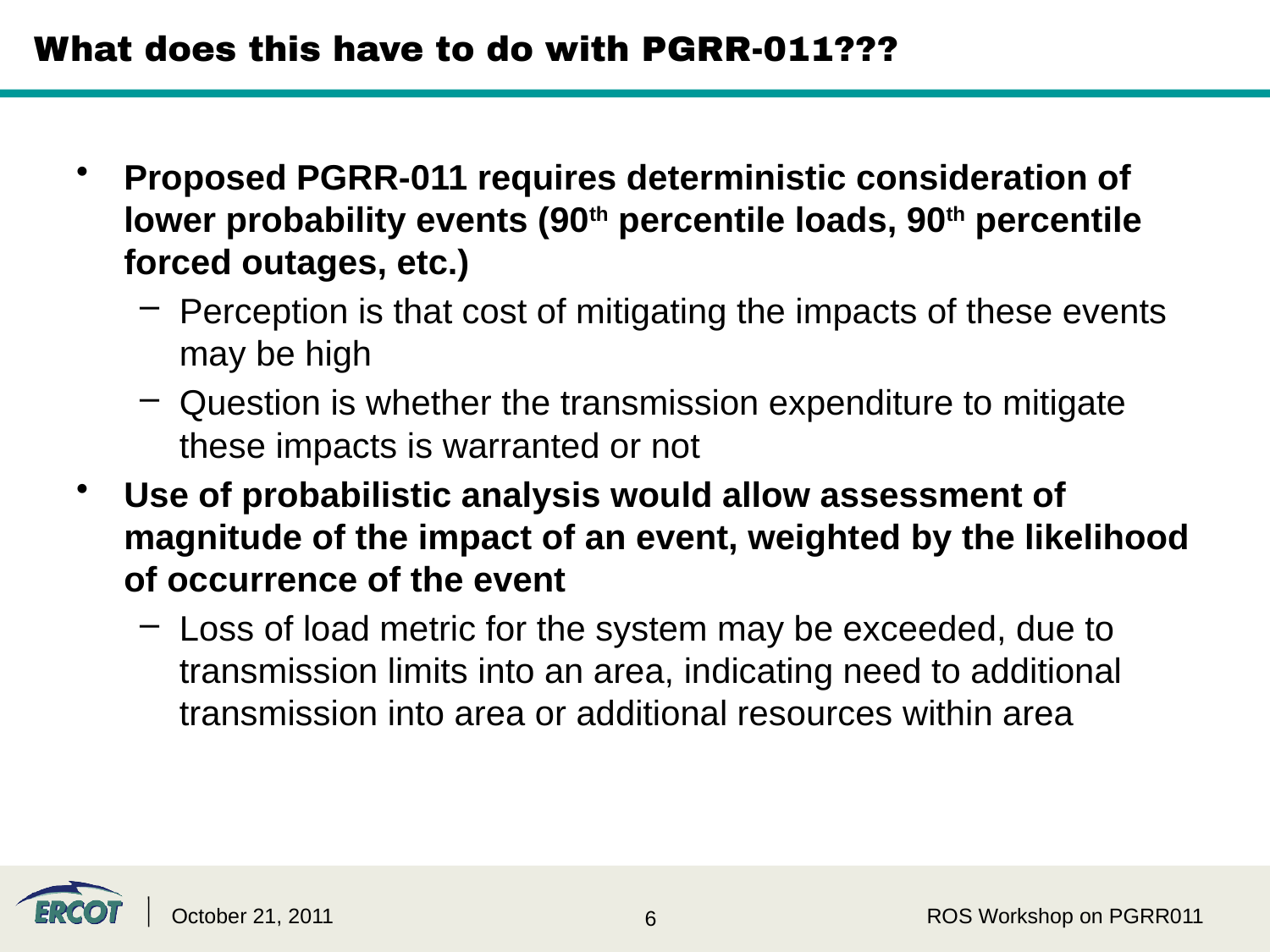

# What does this have to do with PGRR-011???
Proposed PGRR-011 requires deterministic consideration of lower probability events (90th percentile loads, 90th percentile forced outages, etc.)
Perception is that cost of mitigating the impacts of these events may be high
Question is whether the transmission expenditure to mitigate these impacts is warranted or not
Use of probabilistic analysis would allow assessment of magnitude of the impact of an event, weighted by the likelihood of occurrence of the event
Loss of load metric for the system may be exceeded, due to transmission limits into an area, indicating need to additional transmission into area or additional resources within area
October 21, 2011
ROS Workshop on PGRR011